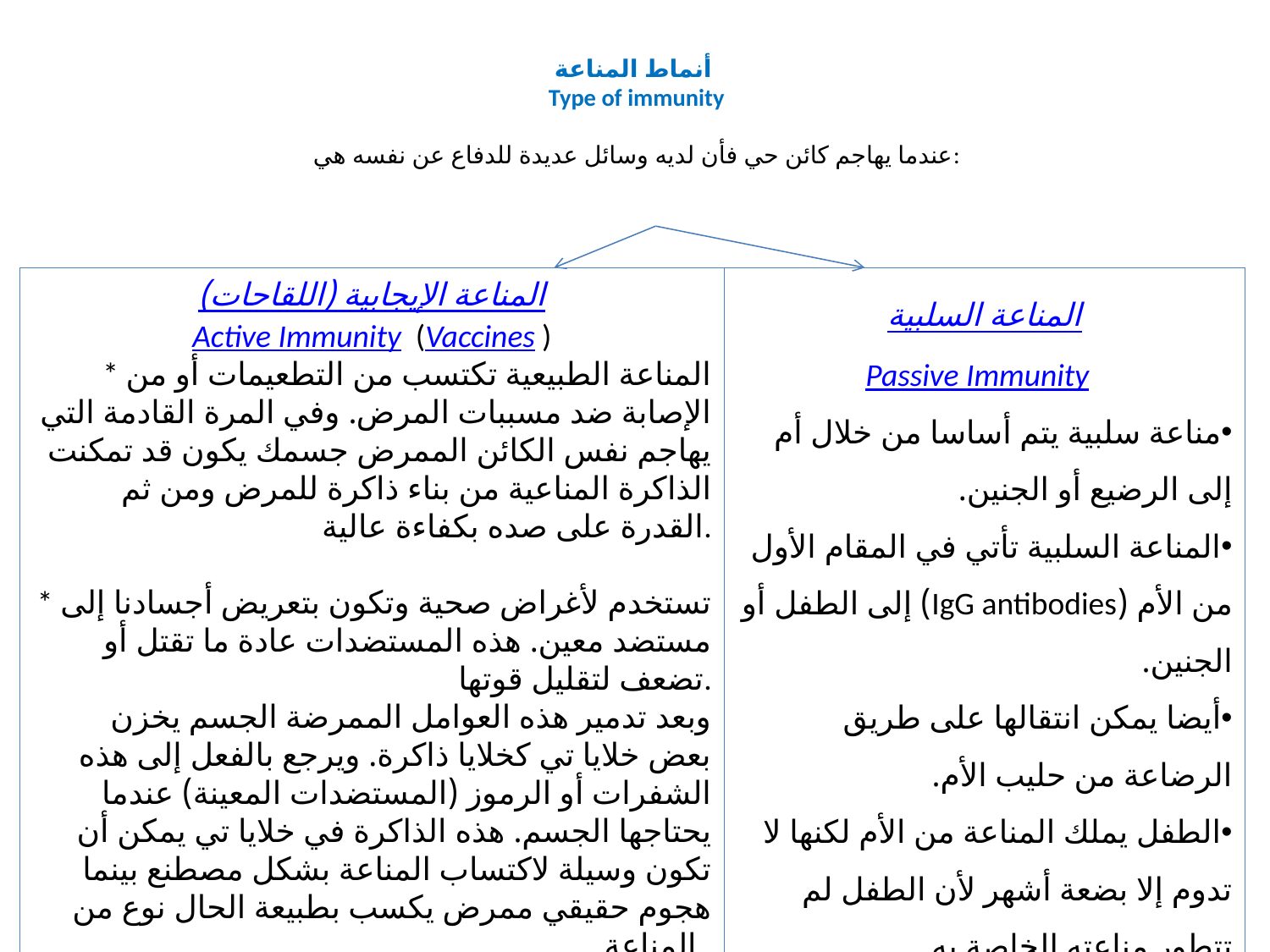

# أنماط المناعة Type of immunity عندما يهاجم كائن حي فأن لديه وسائل عديدة للدفاع عن نفسه هي:
المناعة الإيجابية (اللقاحات)
Active Immunity  (Vaccines )
* المناعة الطبيعية تكتسب من التطعيمات أو من الإصابة ضد مسببات المرض. وفي المرة القادمة التي يهاجم نفس الكائن الممرض جسمك يكون قد تمكنت الذاكرة المناعية من بناء ذاكرة للمرض ومن ثم القدرة على صده بكفاءة عالية.

* تستخدم لأغراض صحية وتكون بتعريض أجسادنا إلى مستضد معين. هذه المستضدات عادة ما تقتل أو تضعف لتقليل قوتها.
 وبعد تدمير هذه العوامل الممرضة الجسم يخزن بعض خلايا تي كخلايا ذاكرة. ويرجع بالفعل إلى هذه الشفرات أو الرموز (المستضدات المعينة) عندما يحتاجها الجسم. هذه الذاكرة في خلايا تي يمكن أن تكون وسيلة لاكتساب المناعة بشكل مصطنع بينما هجوم حقيقي ممرض يكسب بطبيعة الحال نوع من المناعة.
المناعة السلبية
Passive Immunity
مناعة سلبية يتم أساسا من خلال أم إلى الرضيع أو الجنين.
المناعة السلبية تأتي في المقام الأول من الأم (IgG antibodies) إلى الطفل أو الجنين.
أيضا يمكن انتقالها على طريق الرضاعة من حليب الأم.
الطفل يملك المناعة من الأم لكنها لا تدوم إلا بضعة أشهر لأن الطفل لم تتطور مناعته الخاصة به.